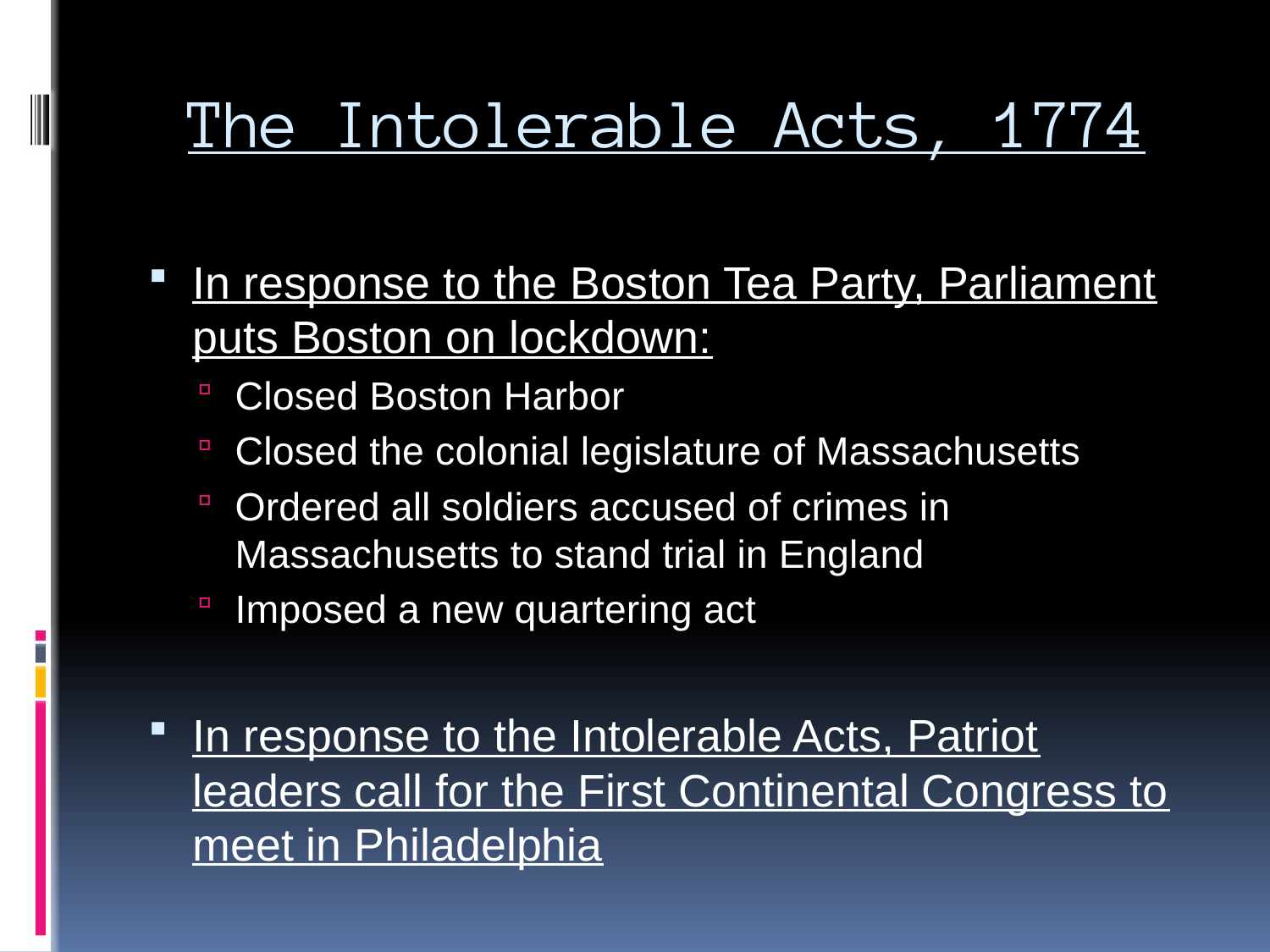

# The Intolerable Acts, 1774
In response to the Boston Tea Party, Parliament puts Boston on lockdown:
Closed Boston Harbor
Closed the colonial legislature of Massachusetts
Ordered all soldiers accused of crimes in Massachusetts to stand trial in England
Imposed a new quartering act

In response to the Intolerable Acts, Patriot leaders call for the First Continental Congress to meet in Philadelphia